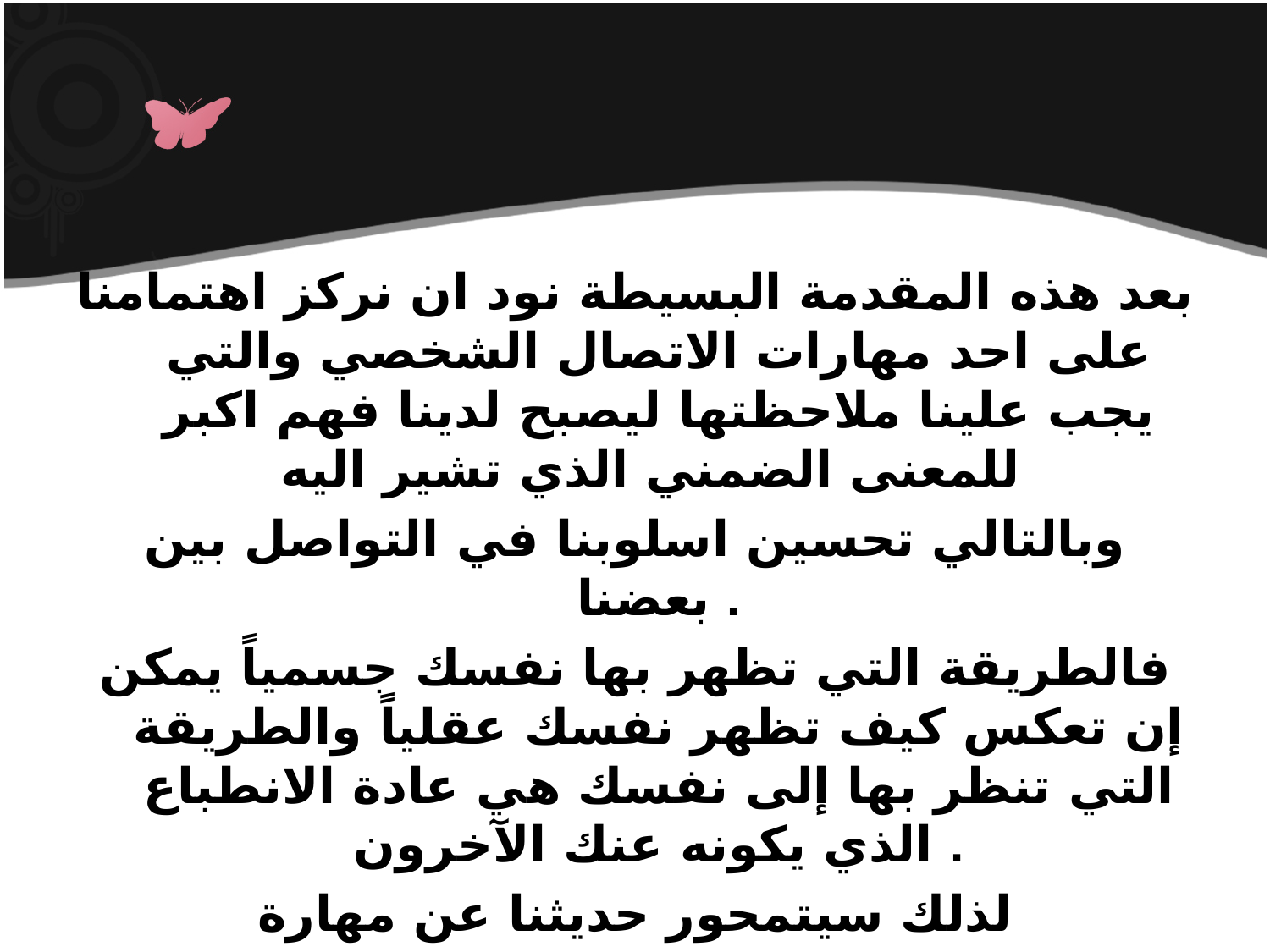

بعد هذه المقدمة البسيطة نود ان نركز اهتمامنا على احد مهارات الاتصال الشخصي والتي يجب علينا ملاحظتها ليصبح لدينا فهم اكبر للمعنى الضمني الذي تشير اليه
وبالتالي تحسين اسلوبنا في التواصل بين بعضنا .
فالطريقة التي تظهر بها نفسك جسمياً يمكن إن تعكس كيف تظهر نفسك عقلياً والطريقة التي تنظر بها إلى نفسك هي عادة الانطباع الذي يكونه عنك الآخرون .
لذلك سيتمحور حديثنا عن مهارة
” الوضع والحركة ”